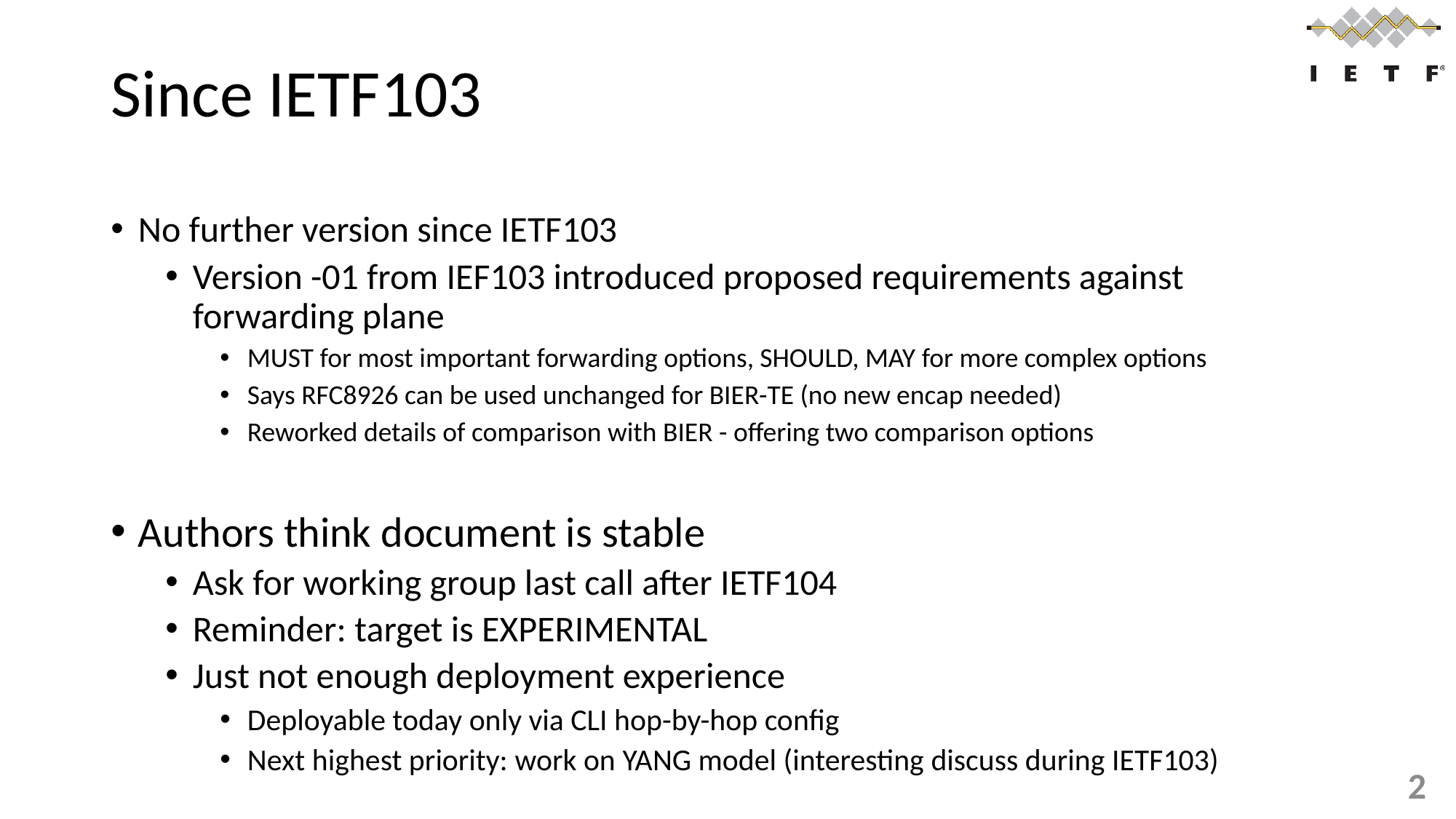

# Since IETF103

No further version since IETF103
Version -01 from IEF103 introduced proposed requirements against forwarding plane
MUST for most important forwarding options, SHOULD, MAY for more complex options
Says RFC8926 can be used unchanged for BIER-TE (no new encap needed)
Reworked details of comparison with BIER - offering two comparison options

Authors think document is stable
Ask for working group last call after IETF104
Reminder: target is EXPERIMENTAL
Just not enough deployment experience
Deployable today only via CLI hop-by-hop config
Next highest priority: work on YANG model (interesting discuss during IETF103)
2